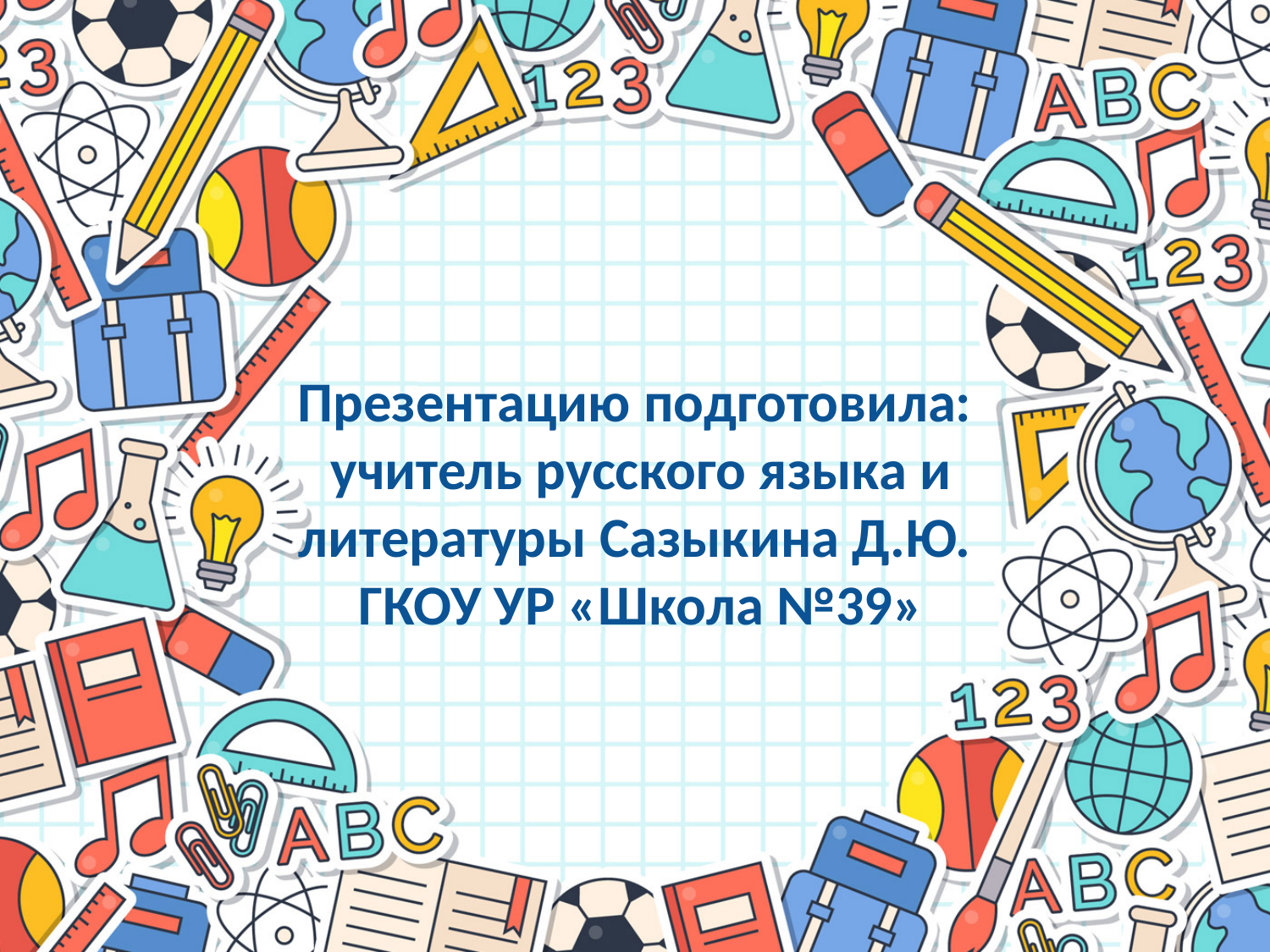

# Презентацию подготовила: учитель русского языка и литературы Сазыкина Д.Ю. ГКОУ УР «Школа №39»